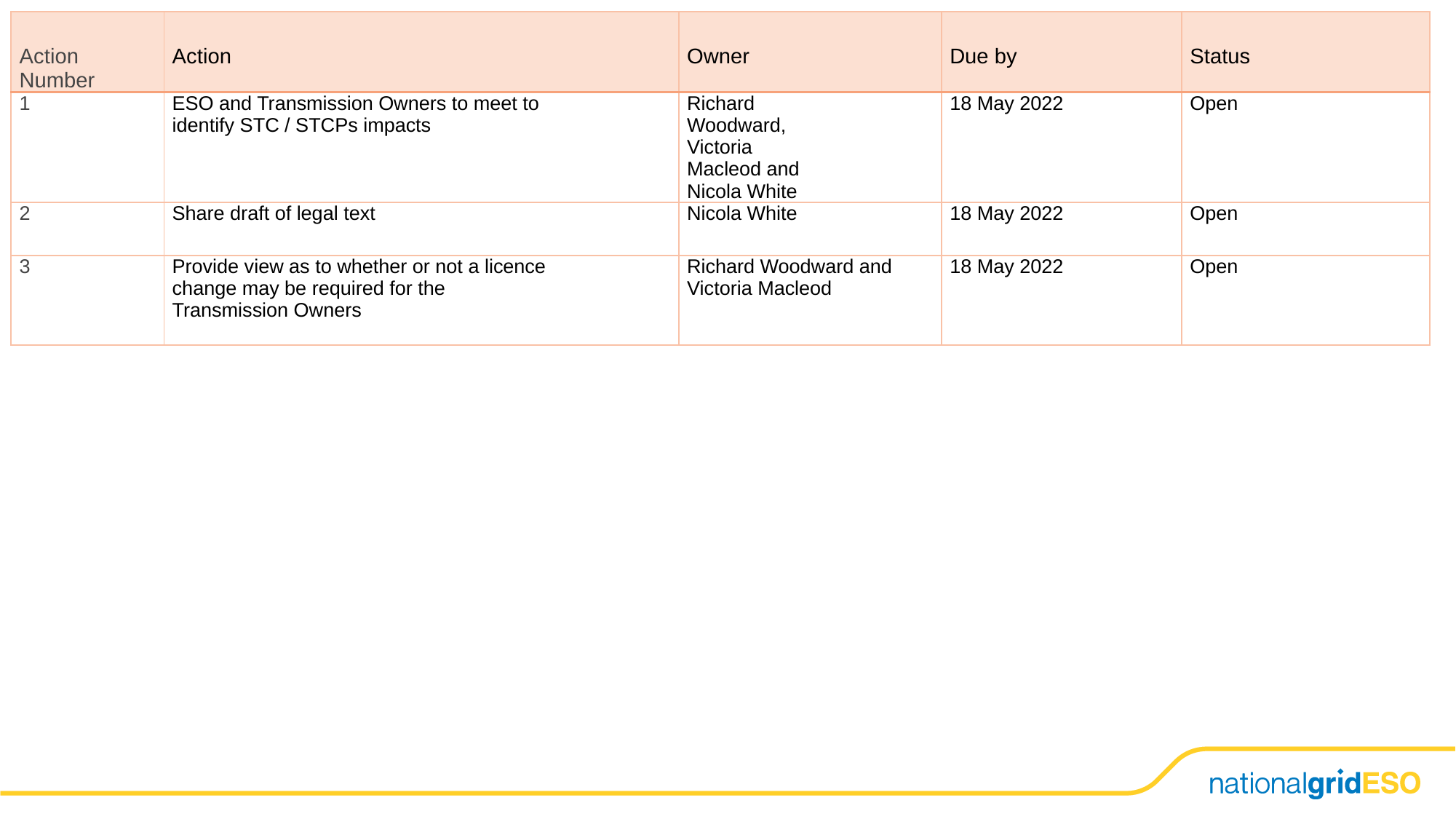

| Action Number | Action | Owner | Due by | Status |
| --- | --- | --- | --- | --- |
| 1 | ESO and Transmission Owners to meet to identify STC / STCPs impacts | Richard Woodward, Victoria Macleod and Nicola White | 18 May 2022 | Open |
| 2 | Share draft of legal text | Nicola White | 18 May 2022 | Open |
| 3 | Provide view as to whether or not a licence change may be required for the Transmission Owners | Richard Woodward and Victoria Macleod | 18 May 2022 | Open |